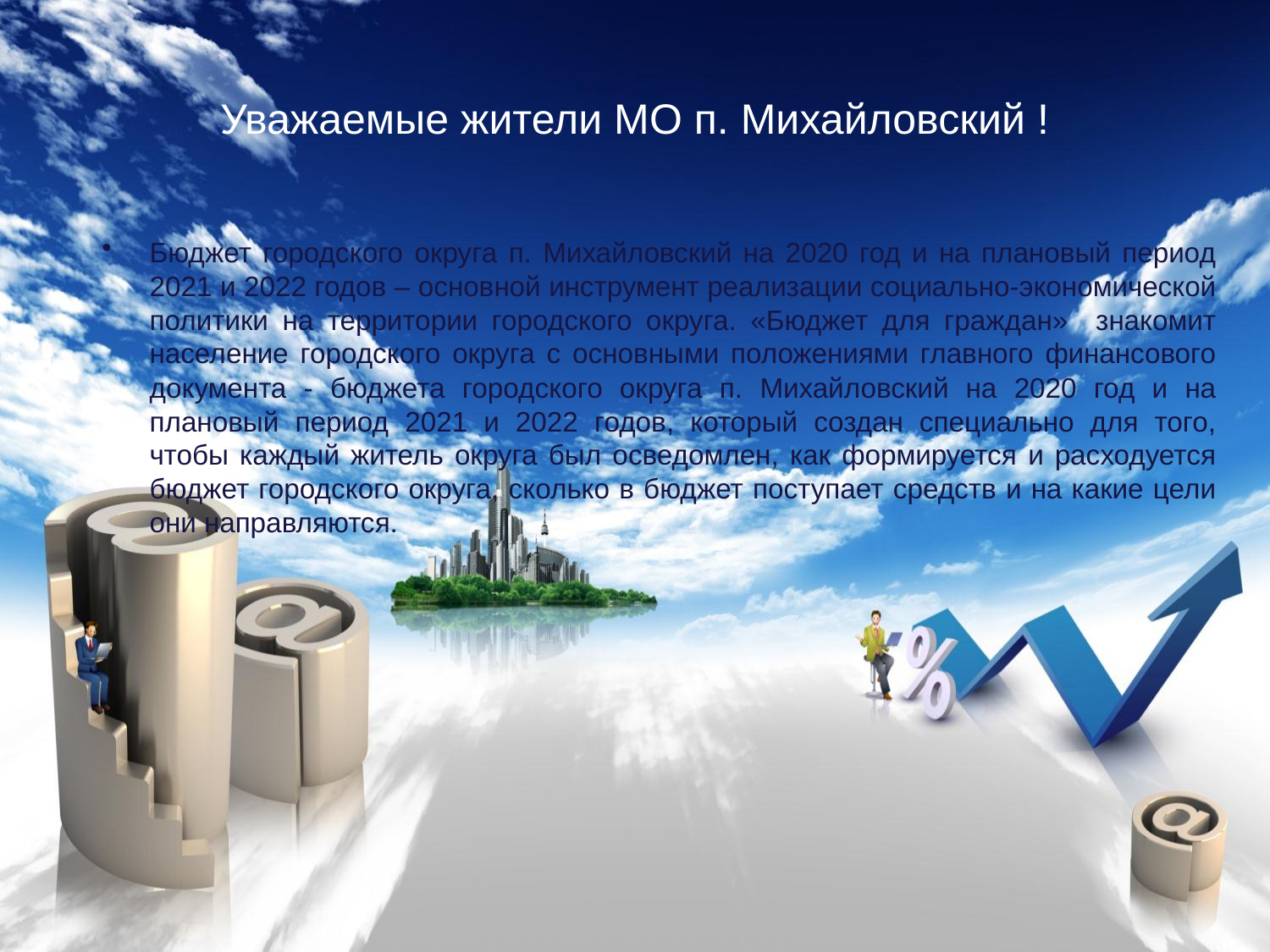

# Уважаемые жители МО п. Михайловский !
Бюджет городского округа п. Михайловский на 2020 год и на плановый период 2021 и 2022 годов – основной инструмент реализации социально-экономической политики на территории городского округа. «Бюджет для граждан»  знакомит население городского округа с основными положениями главного финансового документа - бюджета городского округа п. Михайловский на 2020 год и на плановый период 2021 и 2022 годов, который создан специально для того, чтобы каждый житель округа был осведомлен, как формируется и расходуется бюджет городского округа, сколько в бюджет поступает средств и на какие цели они направляются.